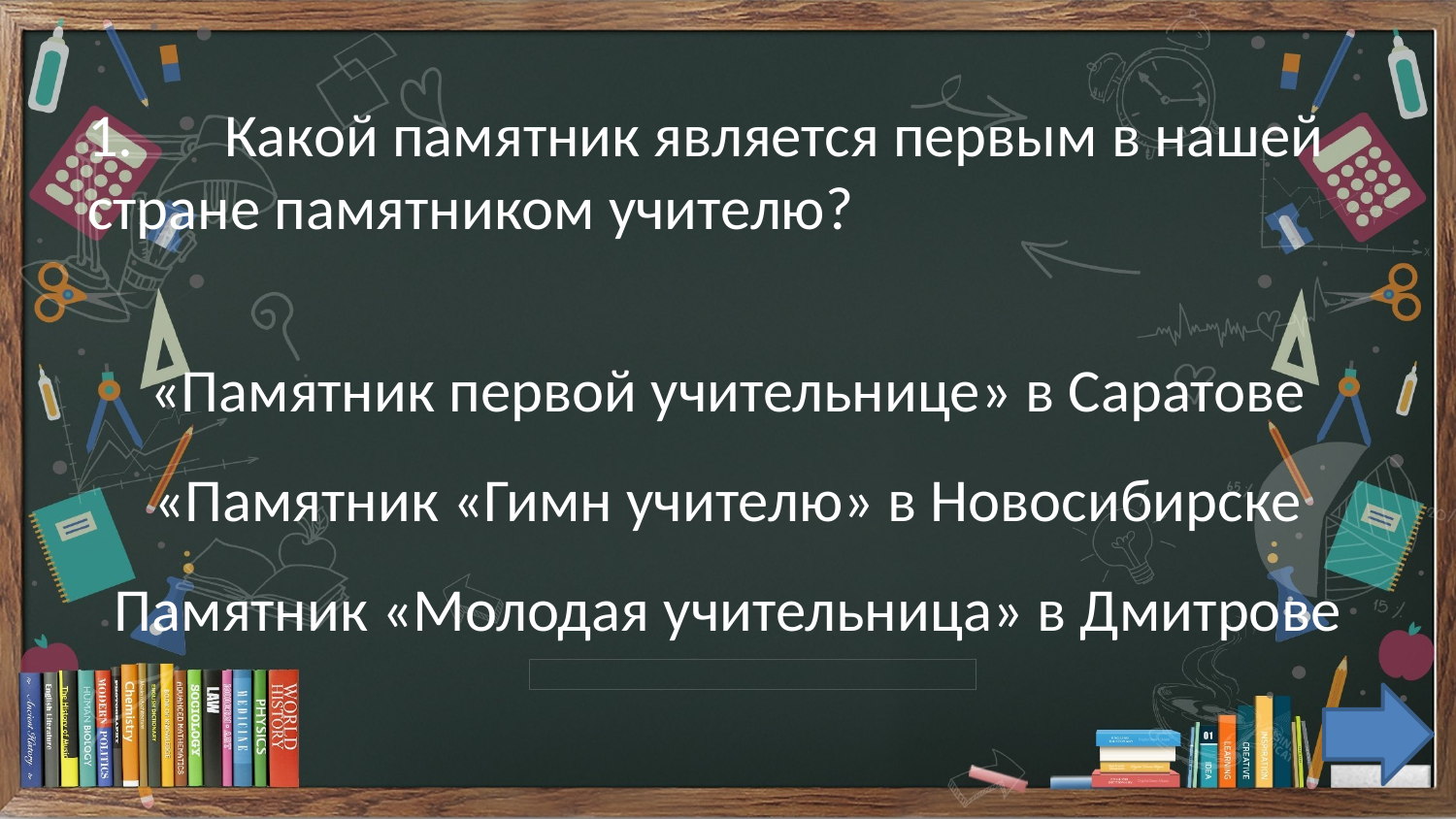

1.	Какой памятник является первым в нашей стране памятником учителю?

«Памятник первой учительнице» в Саратове
«Памятник «Гимн учителю» в Новосибирске
Памятник «Молодая учительница» в Дмитрове